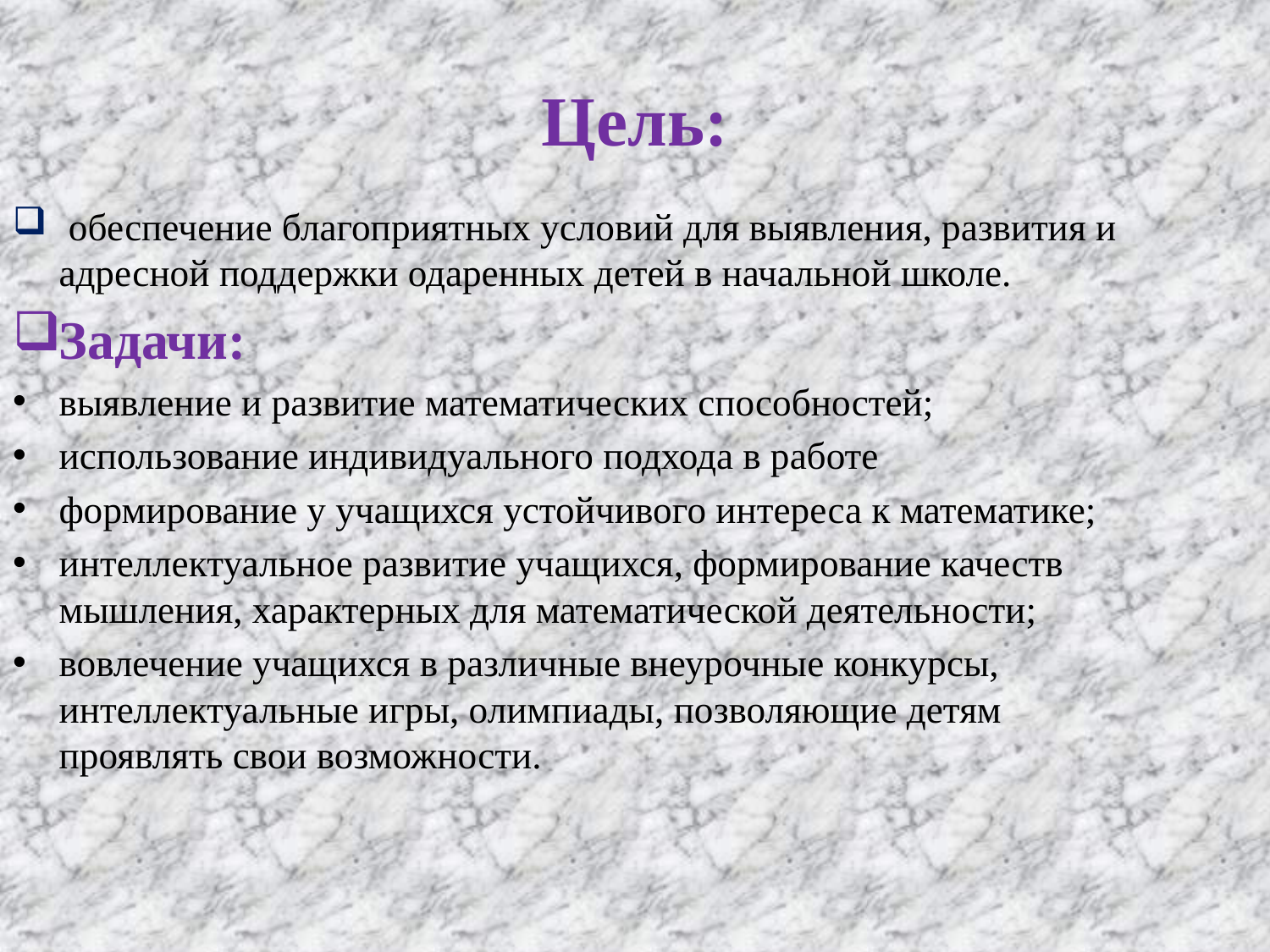

# Цель:
 обеспечение благоприятных условий для выявления, развития и адресной поддержки одаренных детей в начальной школе.
Задачи:
выявление и развитие математических способностей;
использование индивидуального подхода в работе
формирование у учащихся устойчивого интереса к математике;
интеллектуальное развитие учащихся, формирование качеств мышления, характерных для математической деятельности;
вовлечение учащихся в различные внеурочные конкурсы, интеллектуальные игры, олимпиады, позволяющие детям проявлять свои возможности.